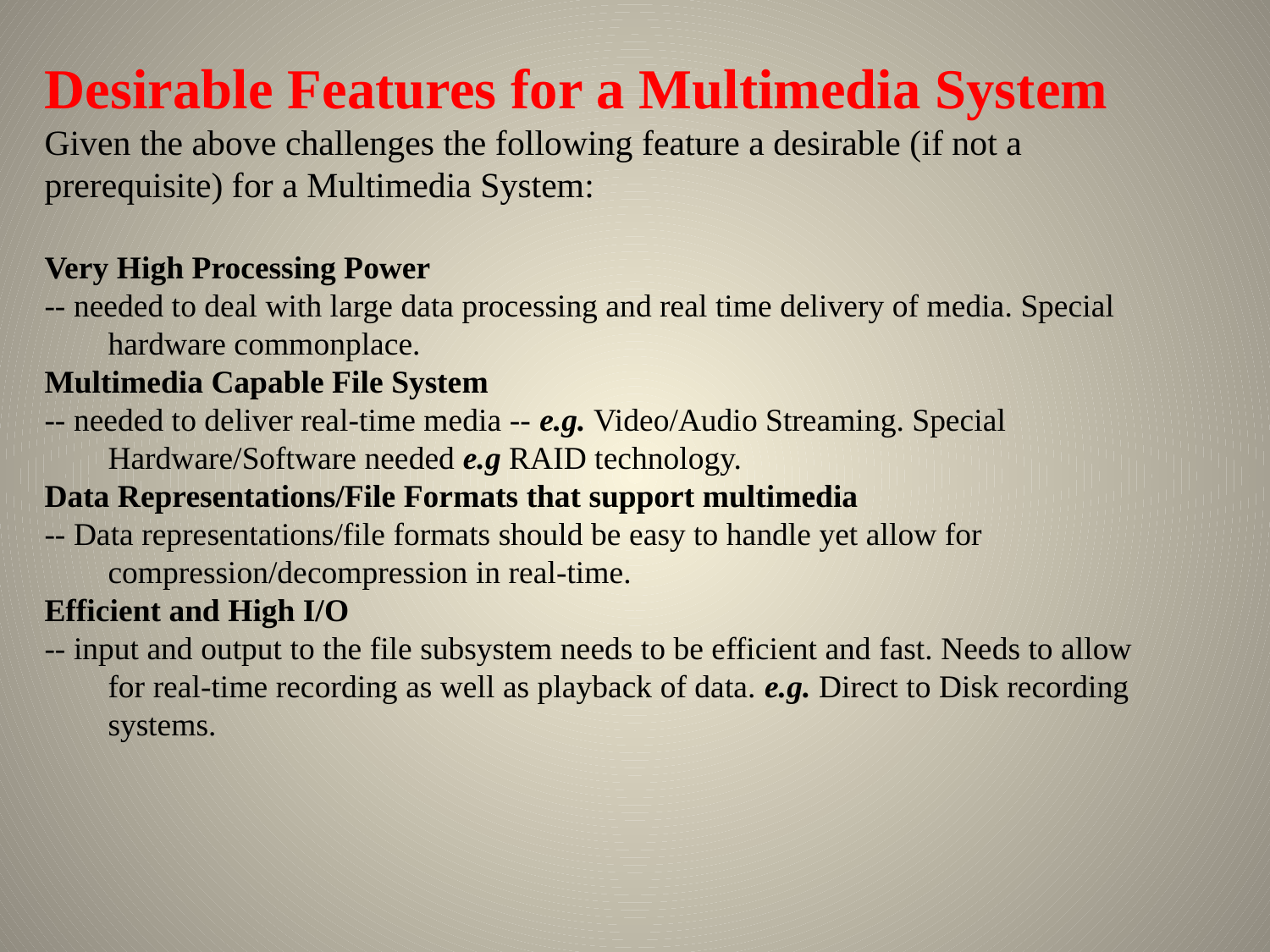

Desirable Features for a Multimedia System
Given the above challenges the following feature a desirable (if not a prerequisite) for a Multimedia System:

Very High Processing Power
-- needed to deal with large data processing and real time delivery of media. Special hardware commonplace.
Multimedia Capable File System
-- needed to deliver real-time media -- e.g. Video/Audio Streaming. Special Hardware/Software needed e.g RAID technology.
Data Representations/File Formats that support multimedia
-- Data representations/file formats should be easy to handle yet allow for compression/decompression in real-time.
Efficient and High I/O
-- input and output to the file subsystem needs to be efficient and fast. Needs to allow for real-time recording as well as playback of data. e.g. Direct to Disk recording systems.